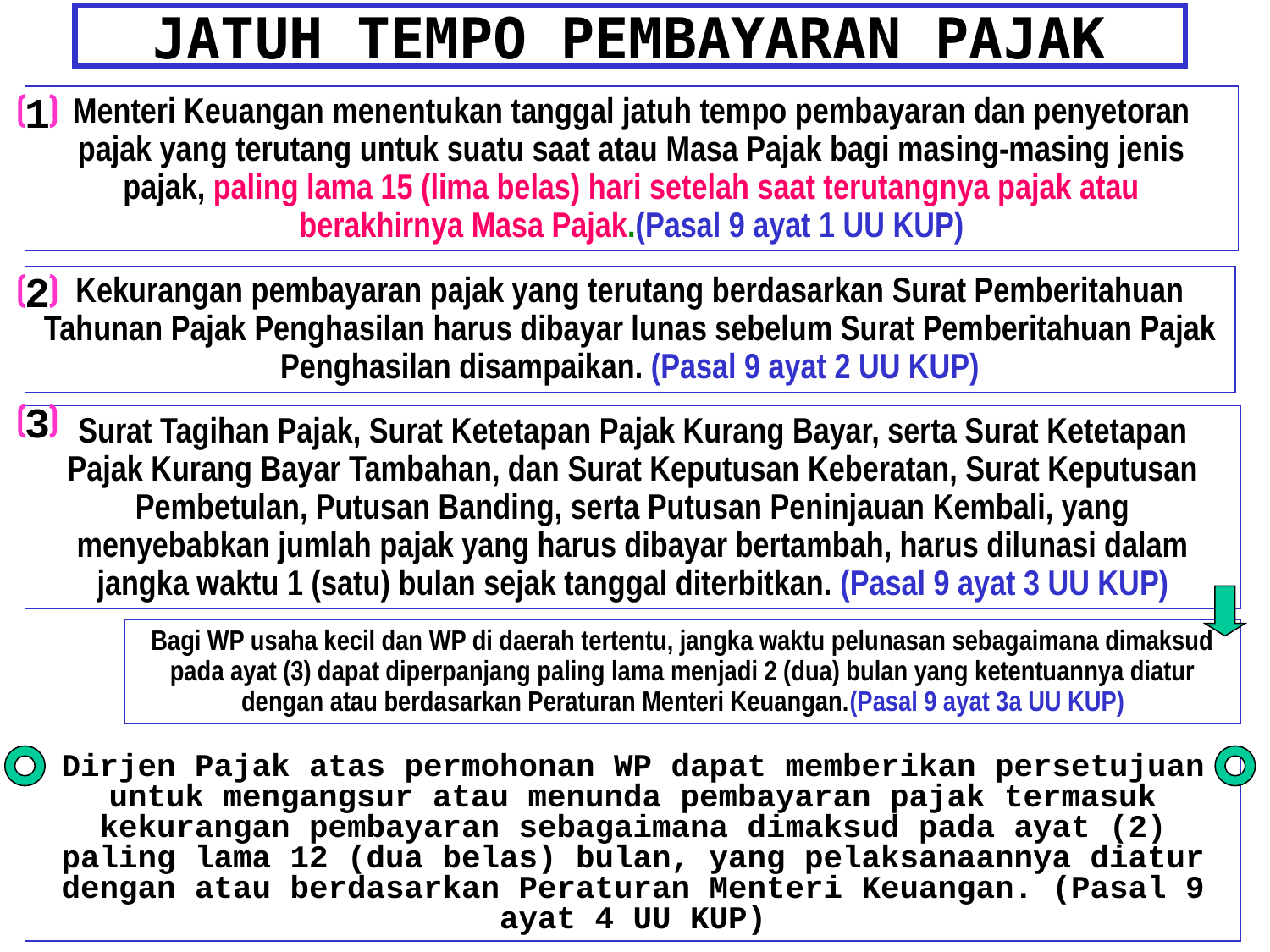

# JATUH TEMPO PEMBAYARAN PAJAK
Menteri Keuangan menentukan tanggal jatuh tempo pembayaran dan penyetoran pajak yang terutang untuk suatu saat atau Masa Pajak bagi masing-masing jenis pajak, paling lama 15 (lima belas) hari setelah saat terutangnya pajak atau berakhirnya Masa Pajak.(Pasal 9 ayat 1 UU KUP)
1
Kekurangan pembayaran pajak yang terutang berdasarkan Surat Pemberitahuan Tahunan Pajak Penghasilan harus dibayar lunas sebelum Surat Pemberitahuan Pajak Penghasilan disampaikan. (Pasal 9 ayat 2 UU KUP)
2
Surat Tagihan Pajak, Surat Ketetapan Pajak Kurang Bayar, serta Surat Ketetapan Pajak Kurang Bayar Tambahan, dan Surat Keputusan Keberatan, Surat Keputusan Pembetulan, Putusan Banding, serta Putusan Peninjauan Kembali, yang menyebabkan jumlah pajak yang harus dibayar bertambah, harus dilunasi dalam jangka waktu 1 (satu) bulan sejak tanggal diterbitkan. (Pasal 9 ayat 3 UU KUP)
3

Bagi WP usaha kecil dan WP di daerah tertentu, jangka waktu pelunasan sebagaimana dimaksud pada ayat (3) dapat diperpanjang paling lama menjadi 2 (dua) bulan yang ketentuannya diatur dengan atau berdasarkan Peraturan Menteri Keuangan.(Pasal 9 ayat 3a UU KUP)

Dirjen Pajak atas permohonan WP dapat memberikan persetujuan untuk mengangsur atau menunda pembayaran pajak termasuk kekurangan pembayaran sebagaimana dimaksud pada ayat (2) paling lama 12 (dua belas) bulan, yang pelaksanaannya diatur dengan atau berdasarkan Peraturan Menteri Keuangan. (Pasal 9 ayat 4 UU KUP)